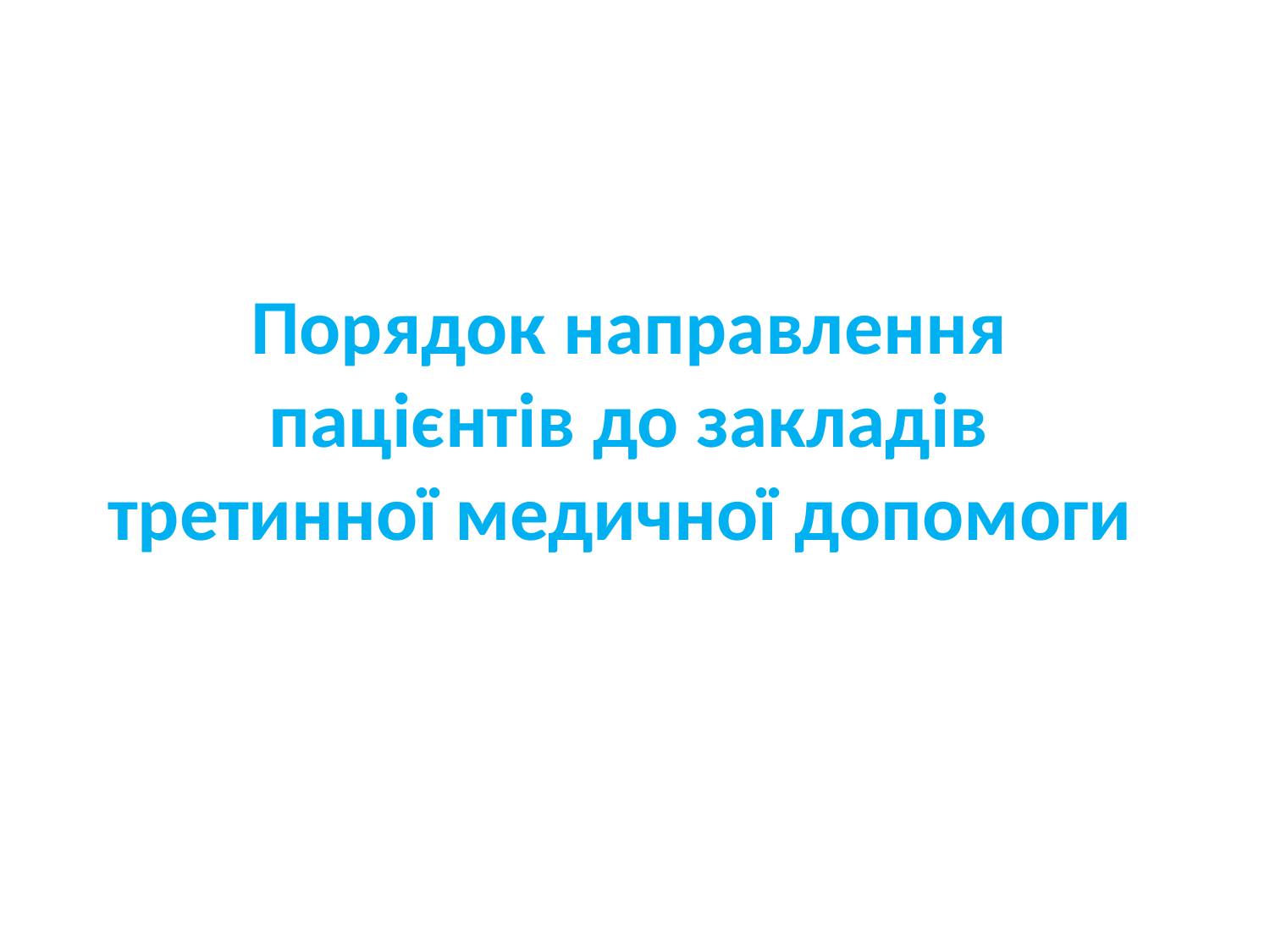

Порядок направлення пацієнтів до закладів третинної медичної допомоги